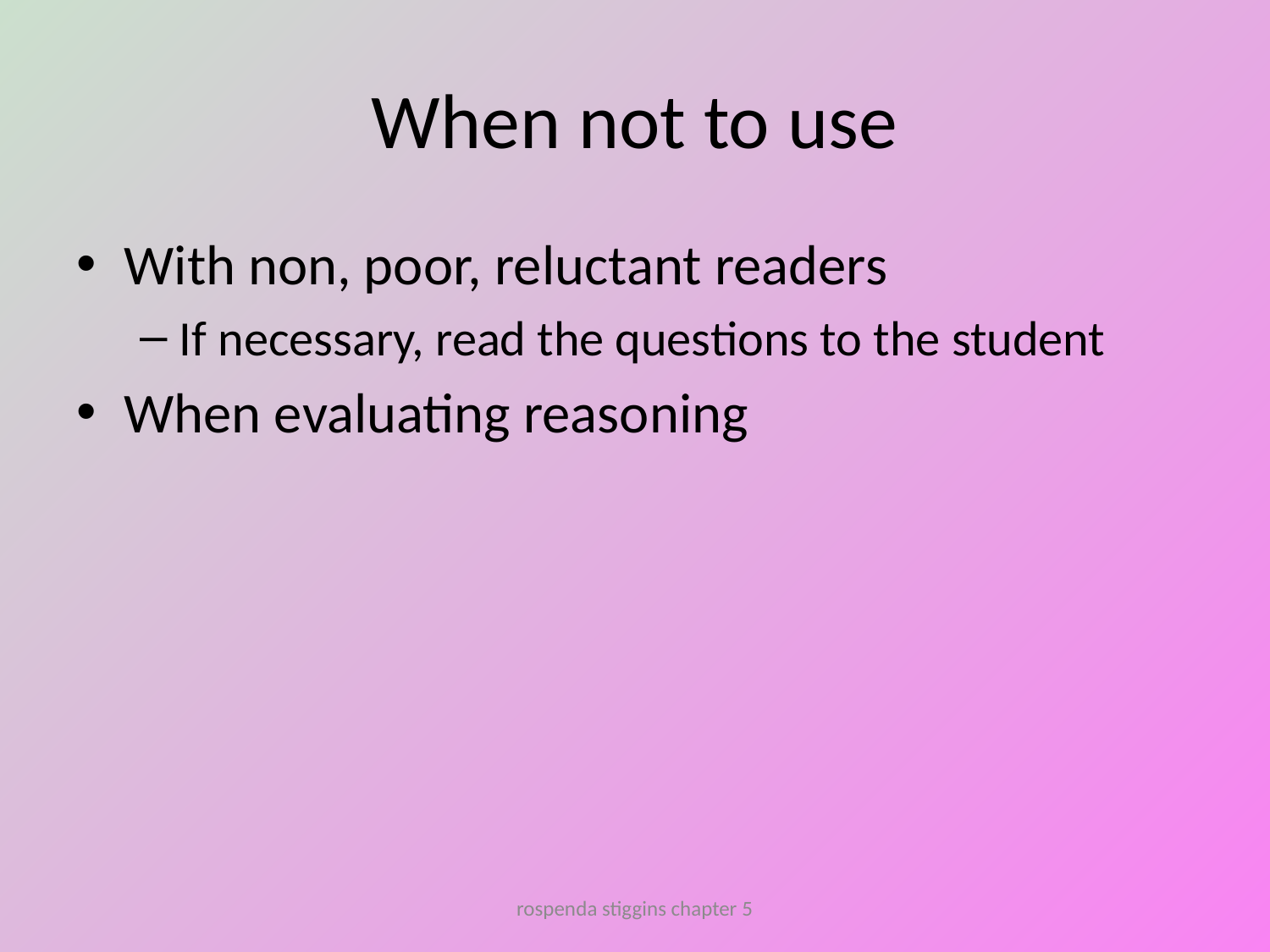

# When not to use
With non, poor, reluctant readers
If necessary, read the questions to the student
When evaluating reasoning

rospenda stiggins chapter 5